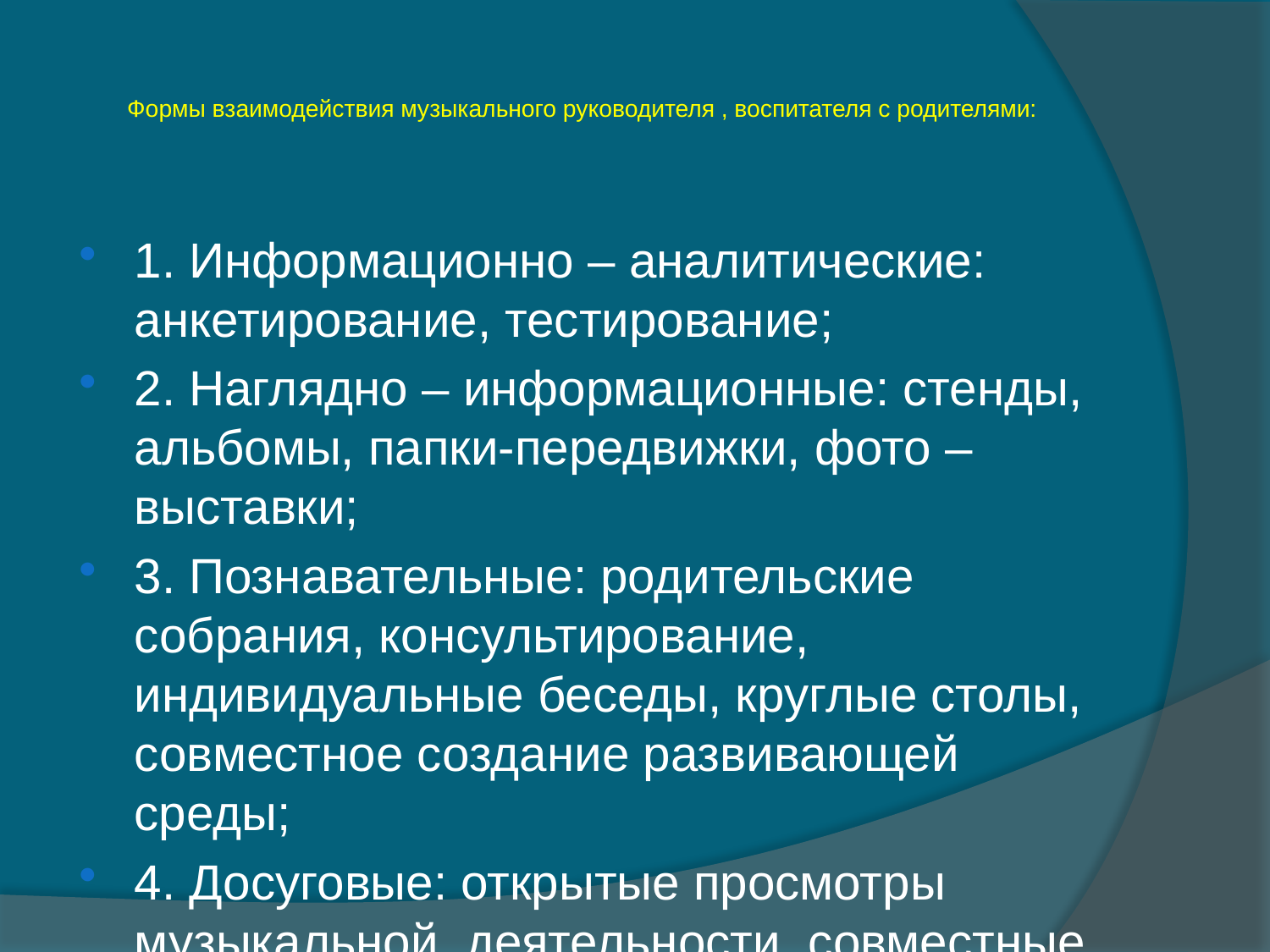

# Формы взаимодействия музыкального руководителя , воспитателя с родителями:
1. Информационно – аналитические: анкетирование, тестирование;
2. Наглядно – информационные: стенды, альбомы, папки-передвижки, фото – выставки;
3. Познавательные: родительские собрания, консультирование, индивидуальные беседы, круглые столы, совместное создание развивающей среды;
4. Досуговые: открытые просмотры музыкальной  деятельности, совместные  праздники и развлечения, дни здоровья, экскурсии, выставки, творческие конкурсы, совместные проекты .